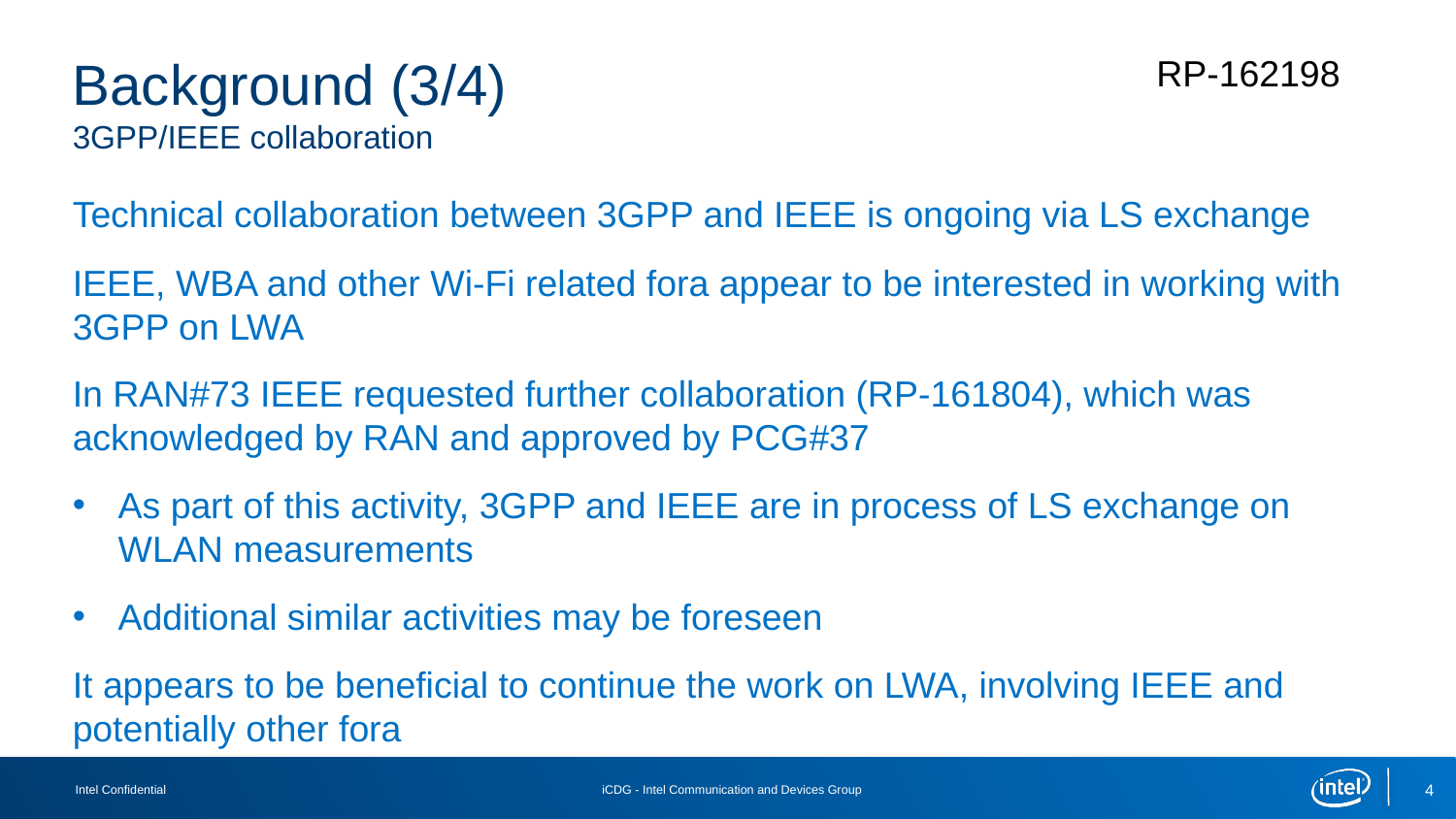

# Background (3/4) 3GPP/IEEE collaboration
Technical collaboration between 3GPP and IEEE is ongoing via LS exchange
IEEE, WBA and other Wi-Fi related fora appear to be interested in working with 3GPP on LWA
In RAN#73 IEEE requested further collaboration (RP-161804), which was acknowledged by RAN and approved by PCG#37
As part of this activity, 3GPP and IEEE are in process of LS exchange on WLAN measurements
Additional similar activities may be foreseen
It appears to be beneficial to continue the work on LWA, involving IEEE and potentially other fora
4